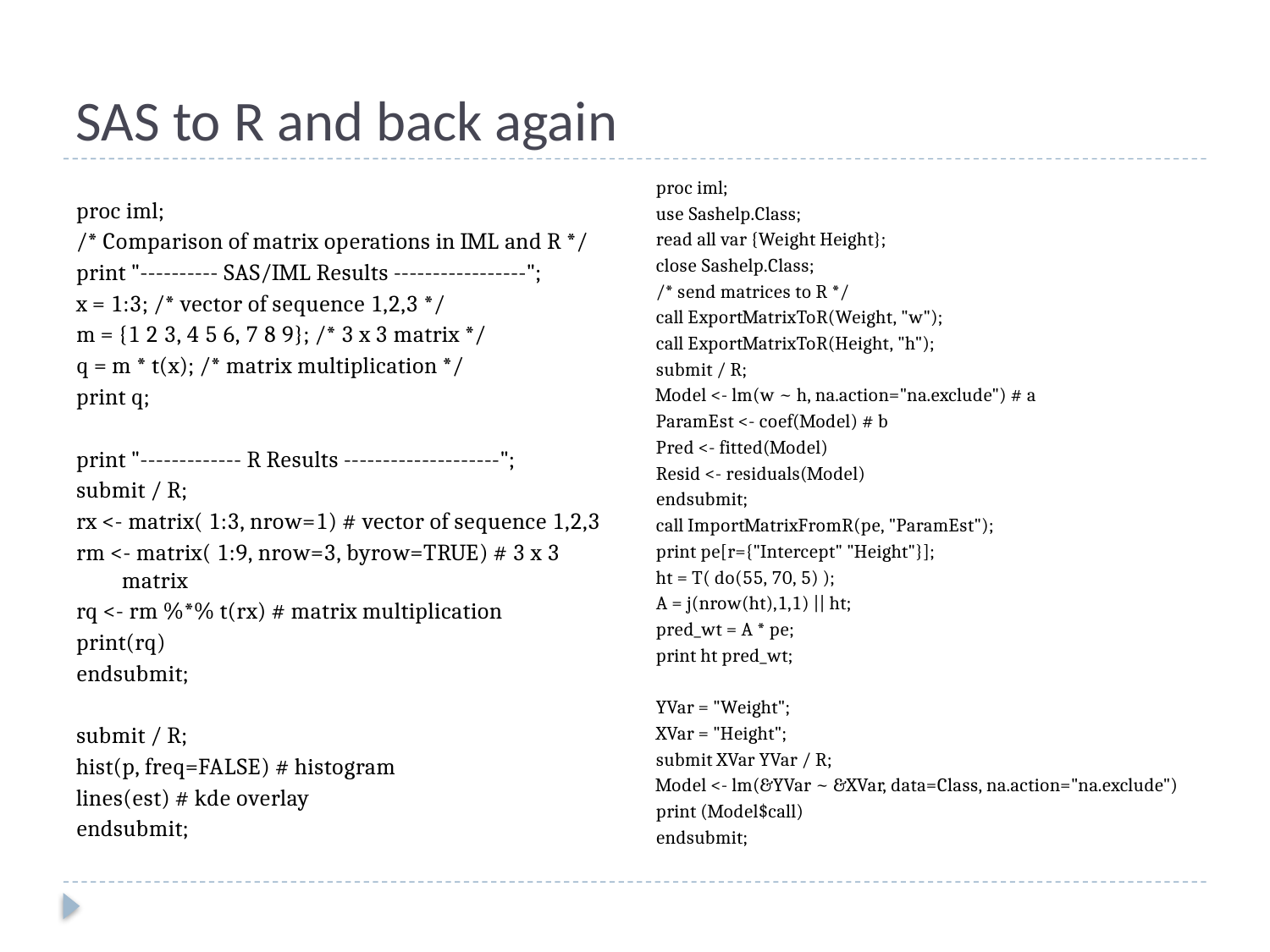

# SAS to R and back again
proc iml;
use Sashelp.Class;
read all var {Weight Height};
close Sashelp.Class;
/* send matrices to R */
call ExportMatrixToR(Weight, "w");
call ExportMatrixToR(Height, "h");
submit / R;
Model <- lm(w ~ h, na.action="na.exclude") # a
ParamEst <- coef(Model) # b
Pred <- fitted(Model)
Resid <- residuals(Model)
endsubmit;
call ImportMatrixFromR(pe, "ParamEst");
print pe[r={"Intercept" "Height"}];
ht = T( do(55, 70, 5) );
A = j(nrow(ht),1,1) || ht;
pred_wt = A * pe;
print ht pred_wt;

YVar = "Weight";
XVar = "Height";
submit XVar YVar / R;
Model <- lm(&YVar ~ &XVar, data=Class, na.action="na.exclude")
print (Model$call)
endsubmit;

proc iml;
/* Comparison of matrix operations in IML and R */
print "---------- SAS/IML Results -----------------";
x = 1:3; /* vector of sequence 1,2,3 */
m = {1 2 3, 4 5 6, 7 8 9}; /* 3 x 3 matrix */
q = m * t(x); /* matrix multiplication */
print q;

print "------------- R Results --------------------";
submit / R;
rx <- matrix( 1:3, nrow=1) # vector of sequence 1,2,3
rm <- matrix( 1:9, nrow=3, byrow=TRUE) # 3 x 3 matrix
rq <- rm %*% t(rx) # matrix multiplication
print(rq)
endsubmit;

submit / R;
hist(p, freq=FALSE) # histogram
lines(est) # kde overlay
endsubmit;